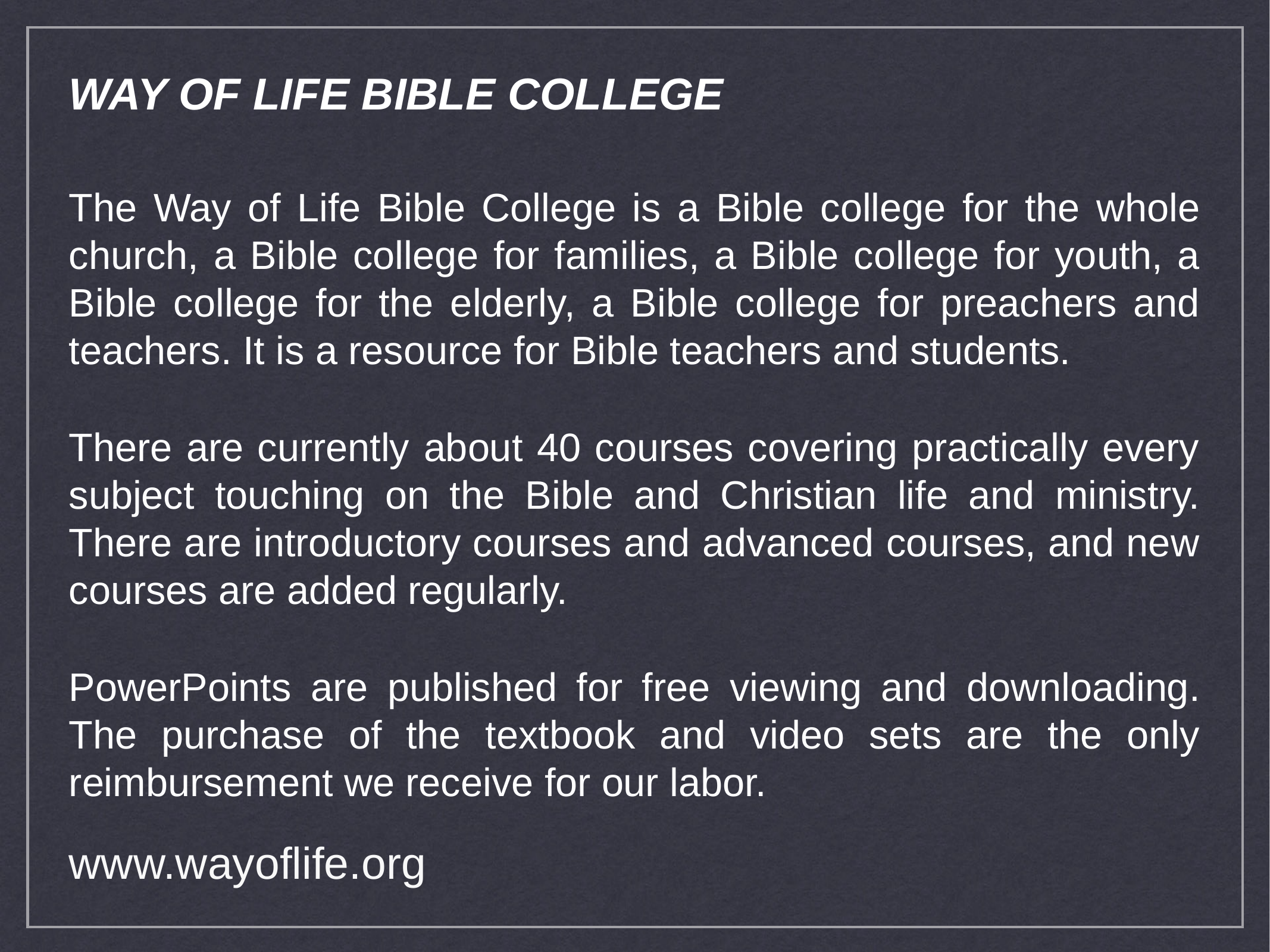

WAY OF LIFE BIBLE COLLEGE

The Way of Life Bible College is a Bible college for the whole church, a Bible college for families, a Bible college for youth, a Bible college for the elderly, a Bible college for preachers and teachers. It is a resource for Bible teachers and students.

There are currently about 40 courses covering practically every subject touching on the Bible and Christian life and ministry. There are introductory courses and advanced courses, and new courses are added regularly.

PowerPoints are published for free viewing and downloading. The purchase of the textbook and video sets are the only reimbursement we receive for our labor.

www.wayoflife.org